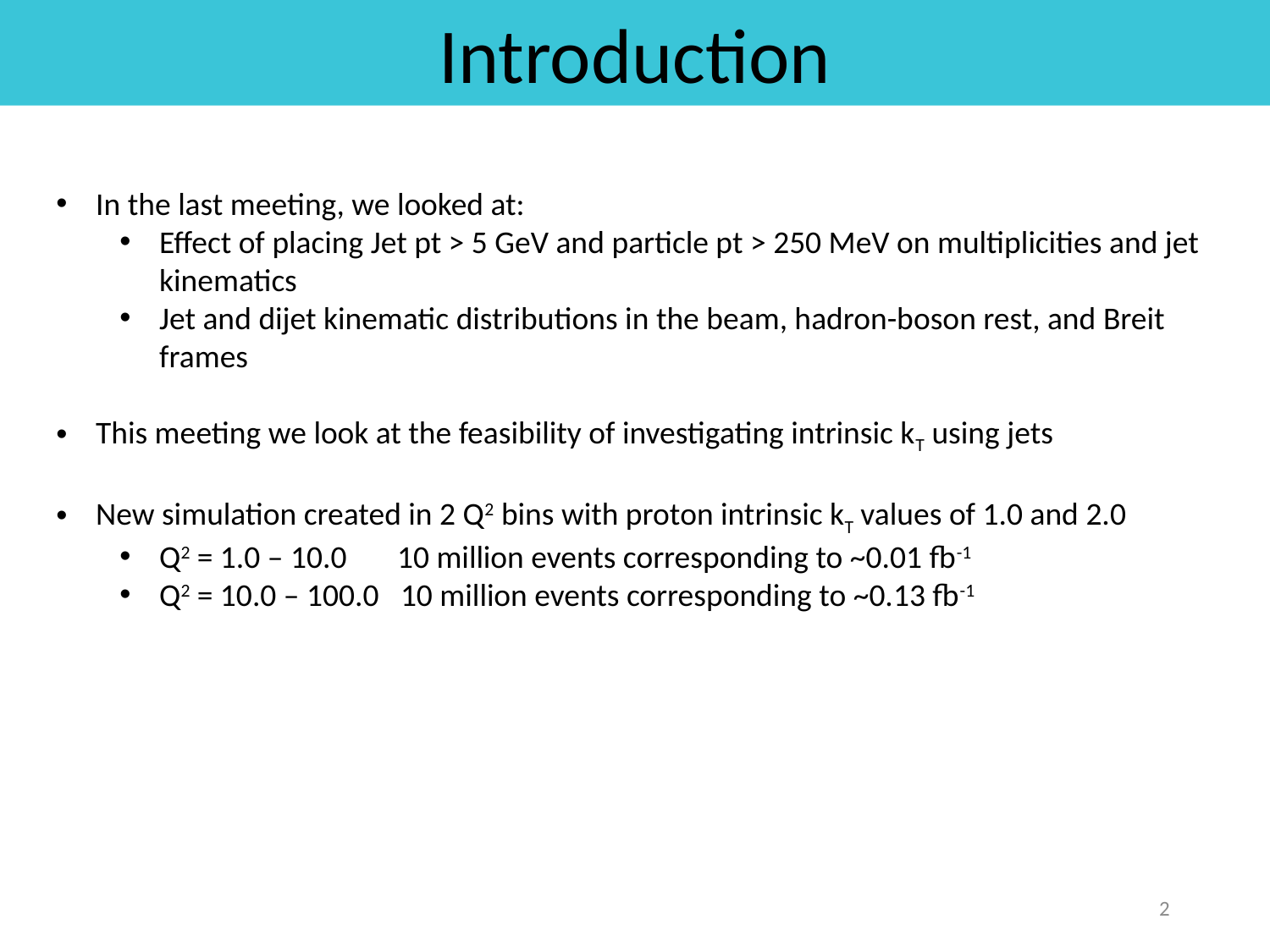

Introduction
In the last meeting, we looked at:
Effect of placing Jet pt > 5 GeV and particle pt > 250 MeV on multiplicities and jet kinematics
Jet and dijet kinematic distributions in the beam, hadron-boson rest, and Breit frames

This meeting we look at the feasibility of investigating intrinsic kT using jets

New simulation created in 2 Q2 bins with proton intrinsic kT values of 1.0 and 2.0
Q2 = 1.0 – 10.0       10 million events corresponding to ~0.01 fb-1
Q2 = 10.0 – 100.0   10 million events corresponding to ~0.13 fb-1

2